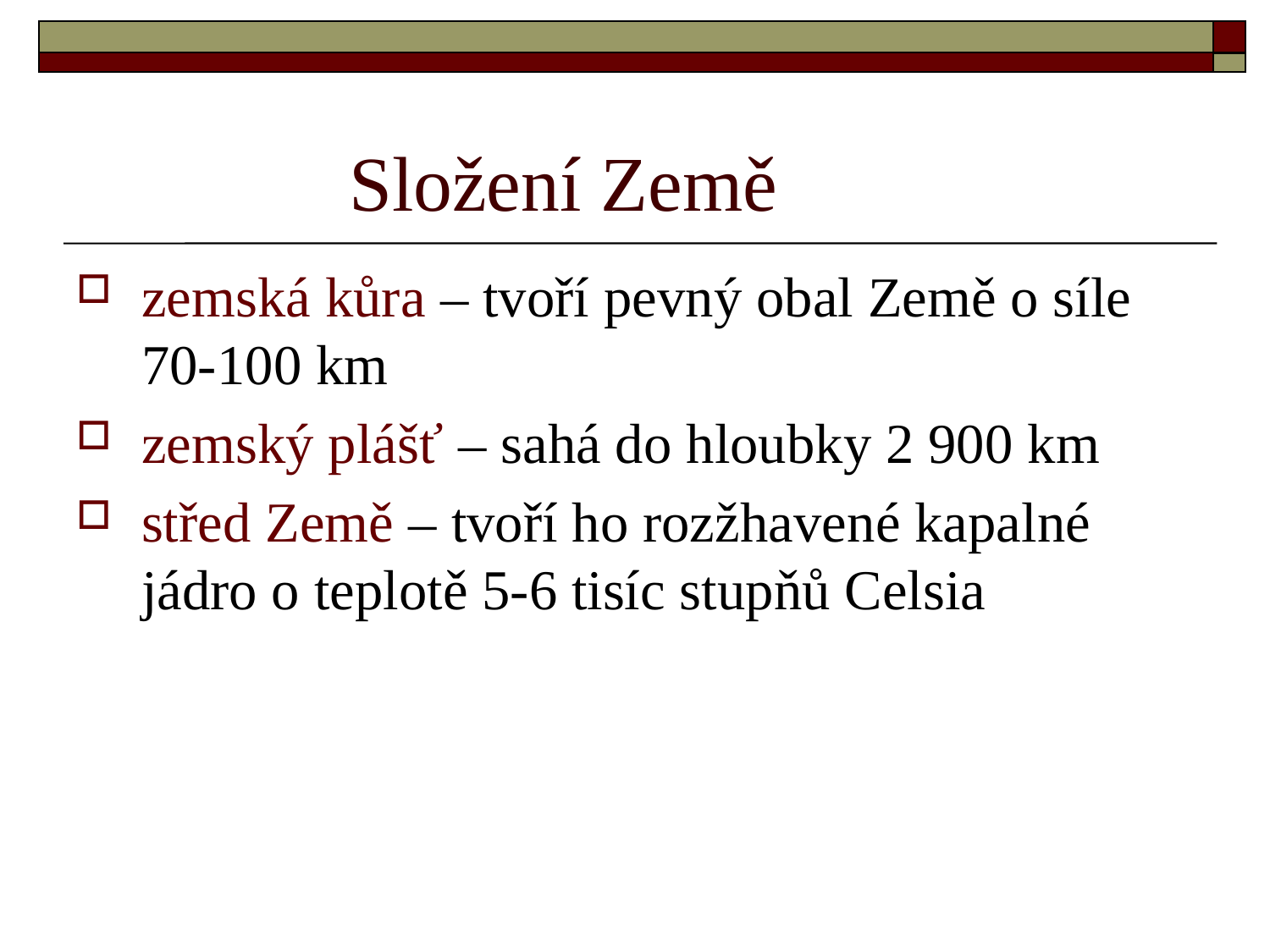

# Složení Země
zemská kůra – tvoří pevný obal Země o síle 70-100 km
zemský plášť – sahá do hloubky 2 900 km
střed Země – tvoří ho rozžhavené kapalné jádro o teplotě 5-6 tisíc stupňů Celsia